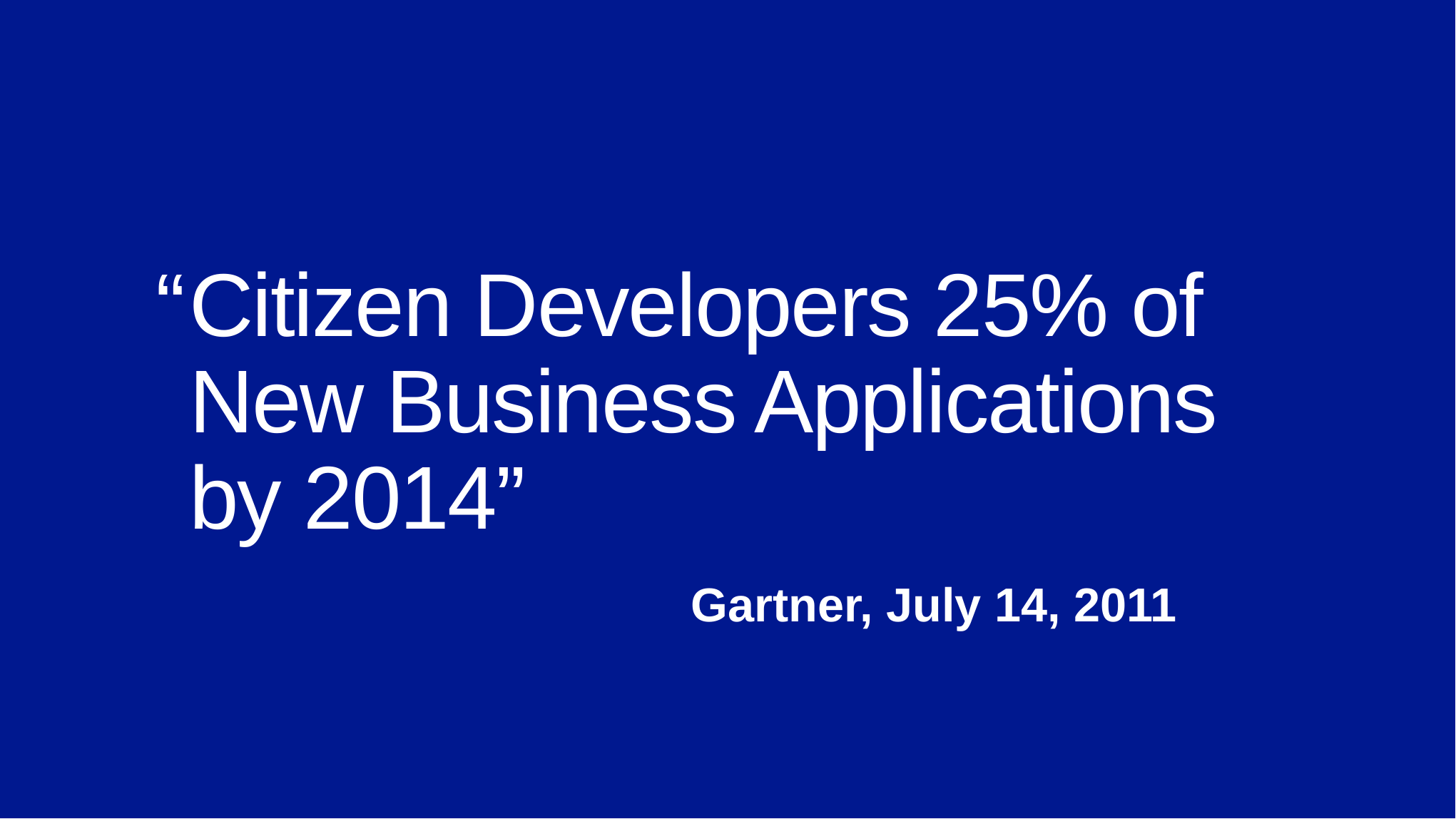

# “	Citizen Developers 25% of New Business Applications by 2014”
Gartner, July 14, 2011